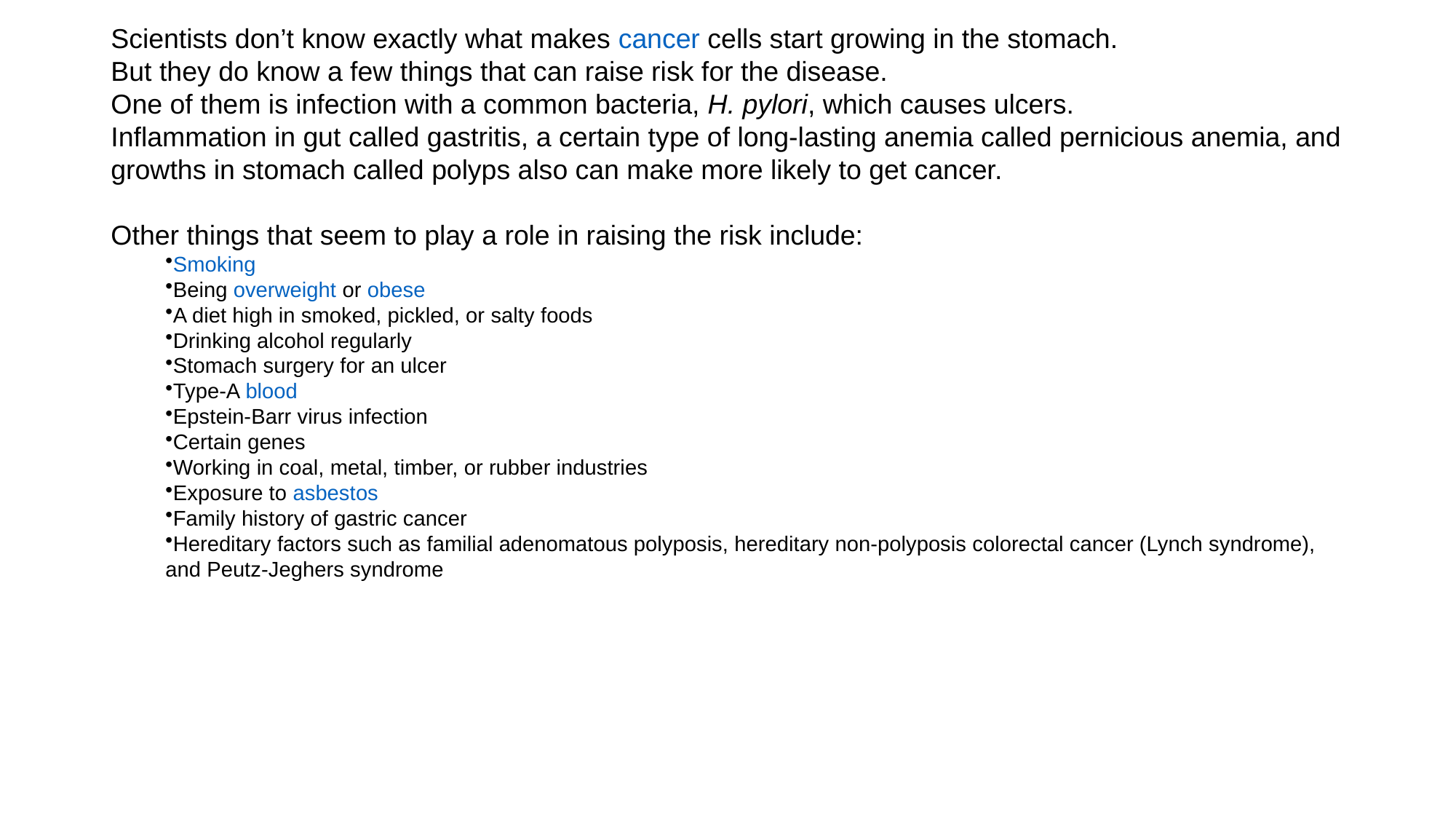

Scientists don’t know exactly what makes cancer cells start growing in the stomach.
But they do know a few things that can raise risk for the disease.
One of them is infection with a common bacteria, H. pylori, which causes ulcers.
Inflammation in gut called gastritis, a certain type of long-lasting anemia called pernicious anemia, and growths in stomach called polyps also can make more likely to get cancer.

Other things that seem to play a role in raising the risk include:
Smoking
Being overweight or obese
A diet high in smoked, pickled, or salty foods
Drinking alcohol regularly
Stomach surgery for an ulcer
Type-A blood
Epstein-Barr virus infection
Certain genes
Working in coal, metal, timber, or rubber industries
Exposure to asbestos
Family history of gastric cancer
Hereditary factors such as familial adenomatous polyposis, hereditary non-polyposis colorectal cancer (Lynch syndrome), and Peutz-Jeghers syndrome